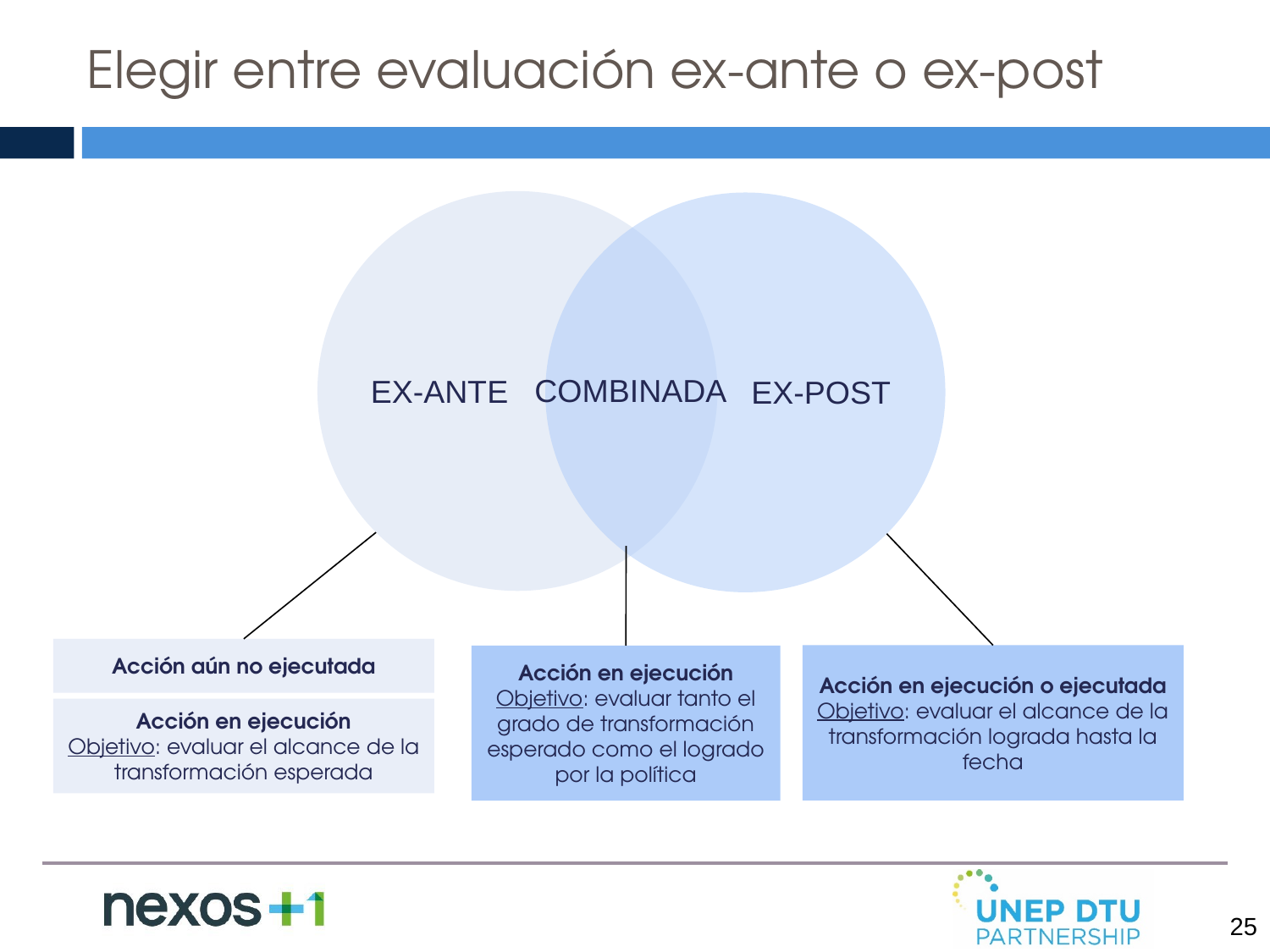

Elegir entre evaluación ex-ante o ex-post

COMBINADA
EX-ANTE

EX-POST

Acción aún no ejecutada
Acción en ejecución o ejecutada
Objetivo: evaluar el alcance de la transformación lograda hasta la fecha
Acción en ejecución
Objetivo: evaluar tanto el grado de transformación esperado como el logrado por la política
Acción en ejecución
Objetivo: evaluar el alcance de la transformación esperada